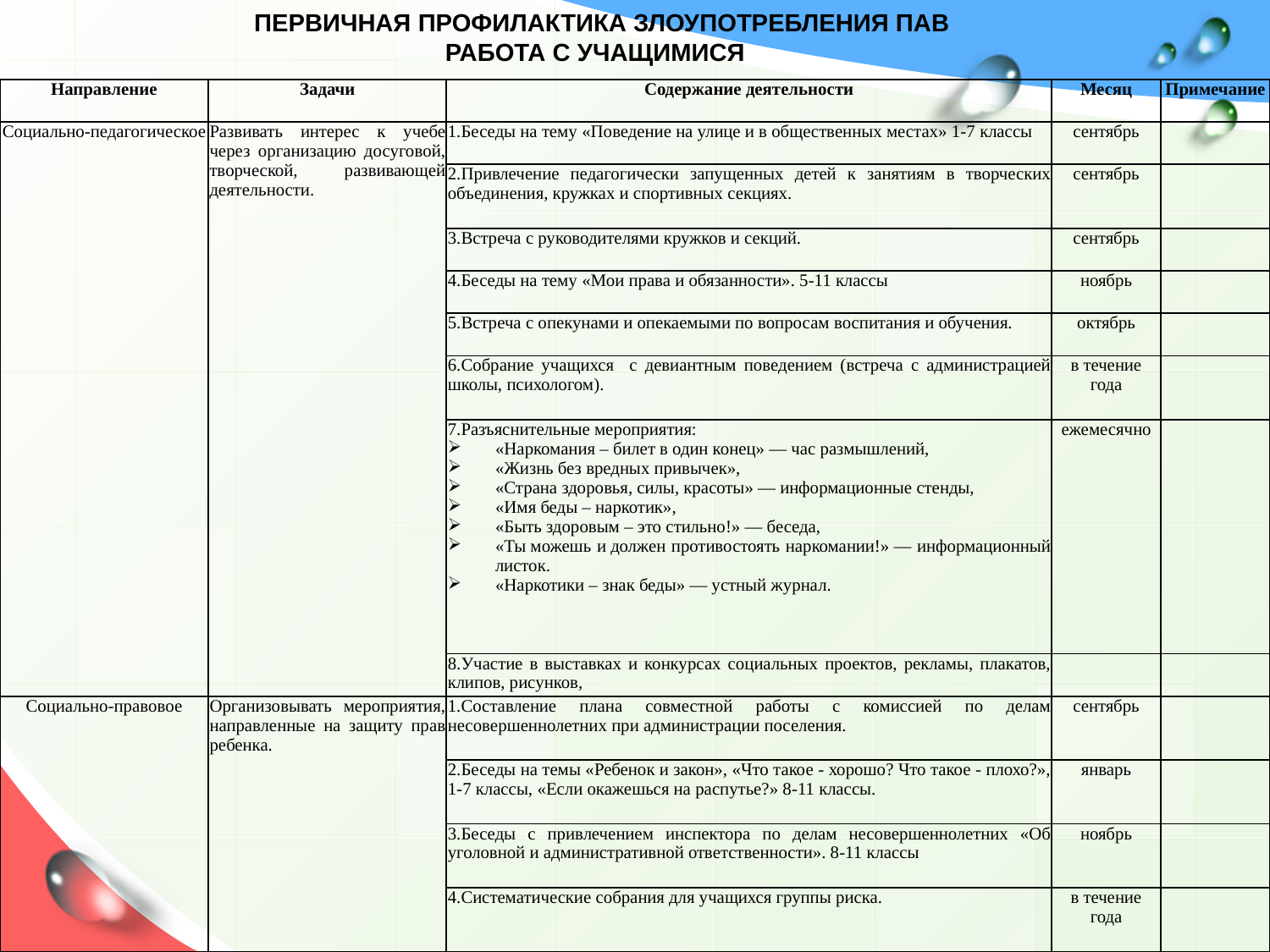

ПЕРВИЧНАЯ ПРОФИЛАКТИКА ЗЛОУПОТРЕБЛЕНИЯ ПАВ
РАБОТА С УЧАЩИМИСЯ

| Направление | Задачи | Содержание деятельности | Месяц | Примечание |
| --- | --- | --- | --- | --- |
| Социально-педагогическое | Развивать интерес к учебе через организацию досуговой, творческой, развивающей деятельности. | 1.Беседы на тему «Поведение на улице и в общественных местах» 1-7 классы | сентябрь |  |
|  |  | 2.Привлечение педагогически запущенных детей к занятиям в творческих объединения, кружках и спортивных секциях. | сентябрь |  |
|  |  | 3.Встреча с руководителями кружков и секций. | сентябрь |  |
|  |  | 4.Беседы на тему «Мои права и обязанности». 5-11 классы | ноябрь |  |
|  |  | 5.Встреча с опекунами и опекаемыми по вопросам воспитания и обучения. | октябрь |  |
|  |  | 6.Собрание учащихся с девиантным поведением (встреча с администрацией школы, психологом). | в течение года |  |
|  |  | 7.Разъяснительные мероприятия: «Наркомания – билет в один конец» — час размышлений, «Жизнь без вредных привычек», «Страна здоровья, силы, красоты» — информационные стенды, «Имя беды – наркотик», «Быть здоровым – это стильно!» — беседа, «Ты можешь и должен противостоять наркомании!» — информационный листок. «Наркотики – знак беды» — устный журнал. | ежемесячно |  |
|  |  | 8.Участие в выставках и конкурсах социальных проектов, рекламы, плакатов, клипов, рисунков, |  |  |
| Социально-правовое | Организовывать мероприятия, направленные на защиту прав ребенка. | 1.Составление плана совместной работы с комиссией по делам несовершеннолетних при администрации поселения. | сентябрь |  |
|  |  | 2.Беседы на темы «Ребенок и закон», «Что такое - хорошо? Что такое - плохо?», 1-7 классы, «Если окажешься на распутье?» 8-11 классы. | январь |  |
|  |  | 3.Беседы с привлечением инспектора по делам несовершеннолетних «Об уголовной и административной ответственности». 8-11 классы | ноябрь |  |
|  |  | 4.Систематические собрания для учащихся группы риска. | в течение года |  |